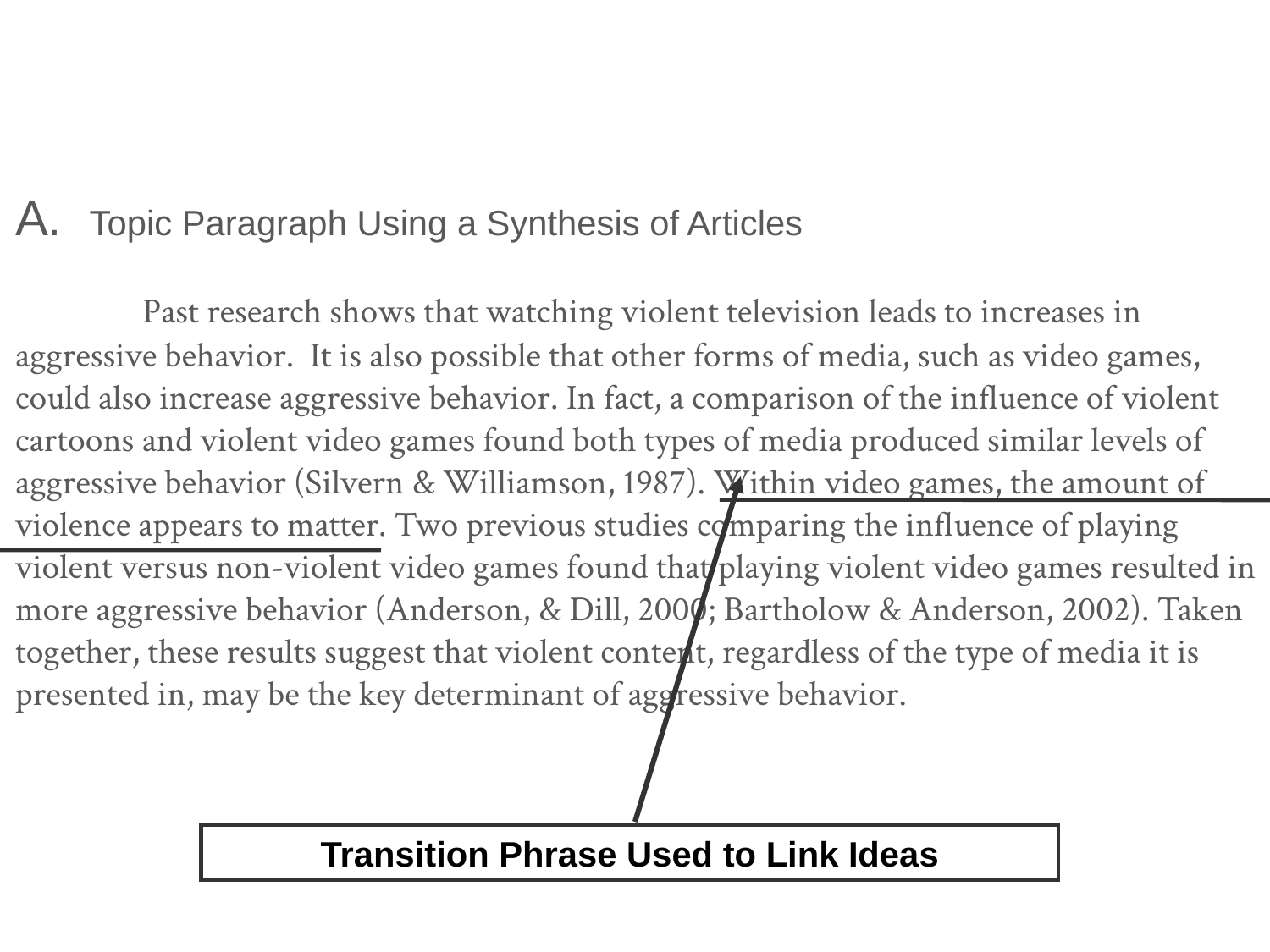

#
A.  Topic Paragraph Using a Synthesis of Articles
	Past research shows that watching violent television leads to increases in aggressive behavior.  It is also possible that other forms of media, such as video games, could also increase aggressive behavior. In fact, a comparison of the influence of violent cartoons and violent video games found both types of media produced similar levels of aggressive behavior (Silvern & Williamson, 1987). Within video games, the amount of violence appears to matter. Two previous studies comparing the influence of playing violent versus non-violent video games found that playing violent video games resulted in more aggressive behavior (Anderson, & Dill, 2000; Bartholow & Anderson, 2002). Taken together, these results suggest that violent content, regardless of the type of media it is presented in, may be the key determinant of aggressive behavior.

Transition Phrase Used to Link Ideas